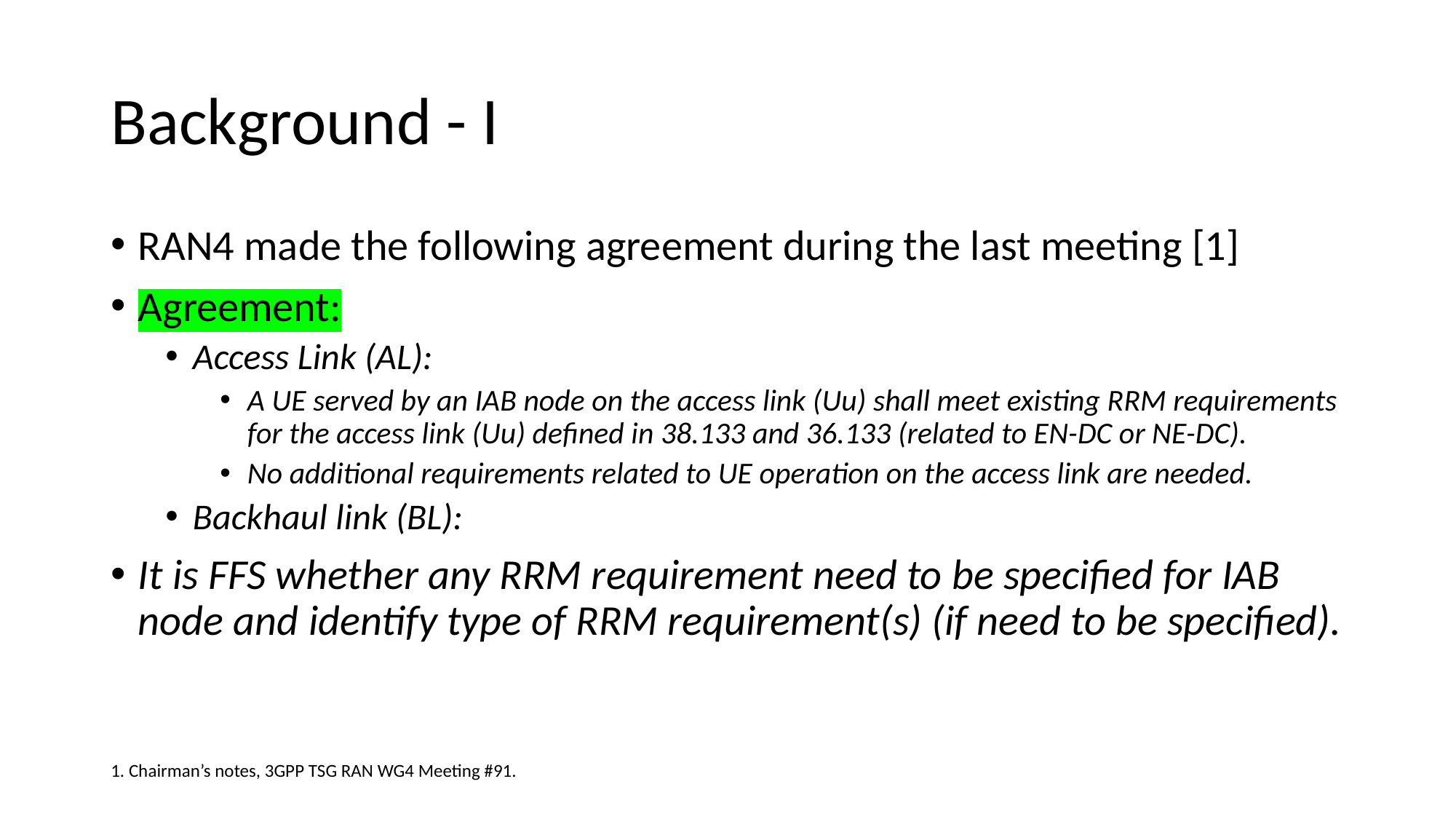

# Background - I
RAN4 made the following agreement during the last meeting [1]
Agreement:
Access Link (AL):
A UE served by an IAB node on the access link (Uu) shall meet existing RRM requirements for the access link (Uu) defined in 38.133 and 36.133 (related to EN-DC or NE-DC).
No additional requirements related to UE operation on the access link are needed.
Backhaul link (BL):
It is FFS whether any RRM requirement need to be specified for IAB node and identify type of RRM requirement(s) (if need to be specified).
1. Chairman’s notes, 3GPP TSG RAN WG4 Meeting #91.